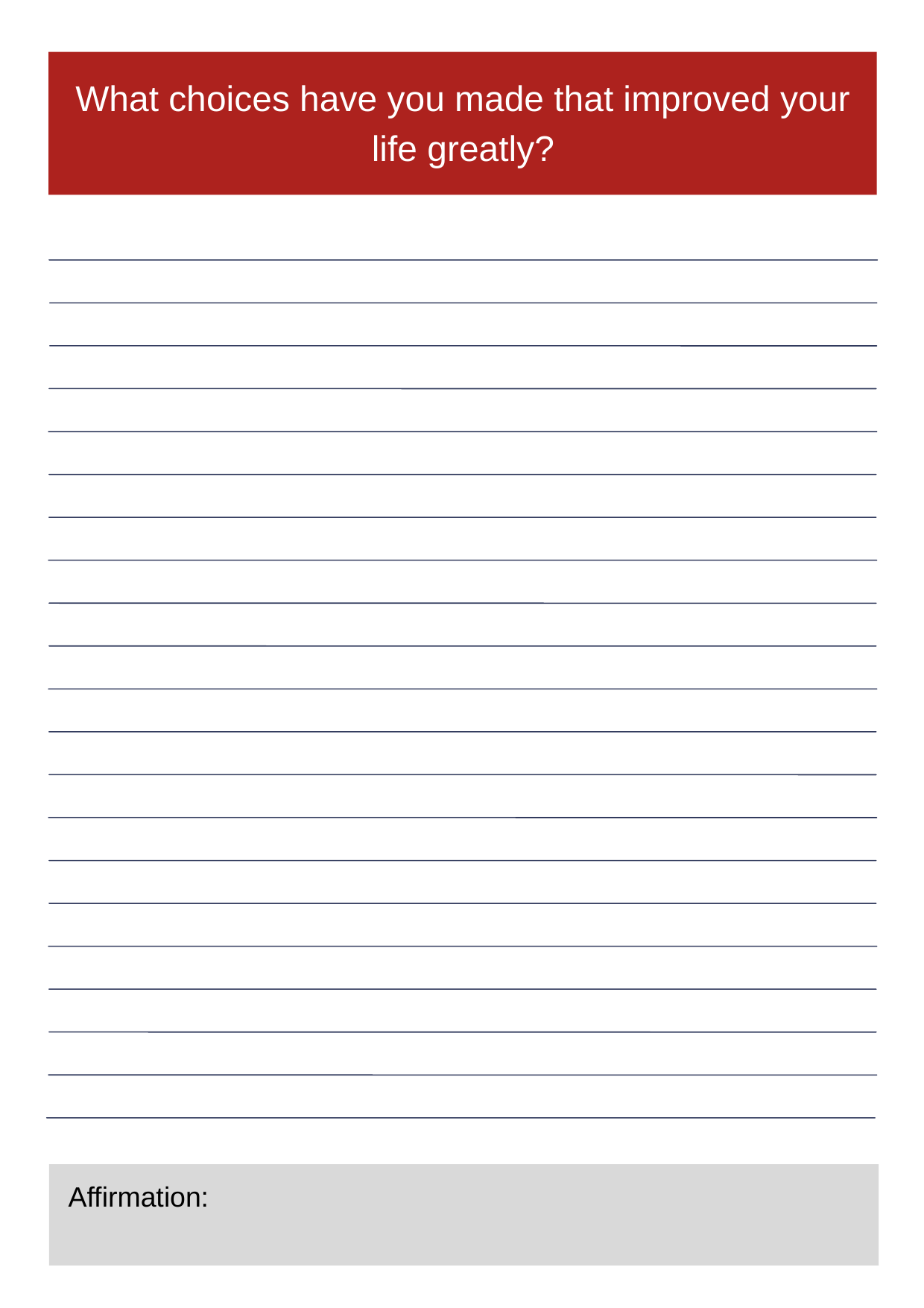

What choices have you made that improved your life greatly?

Affirmation: